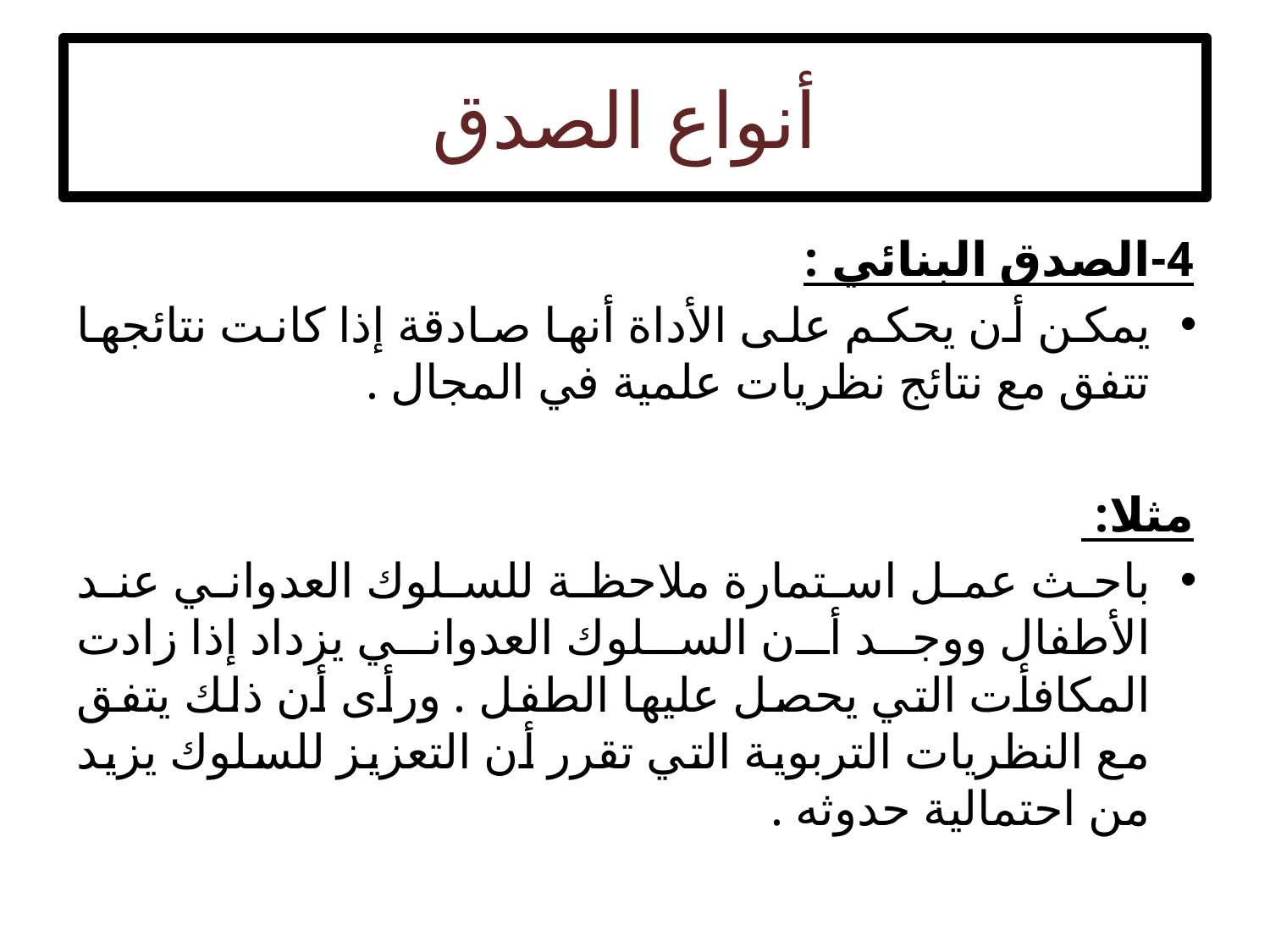

# أنواع الصدق
4-الصدق البنائي :
يمكن أن يحكم على الأداة أنها صادقة إذا كانت نتائجها تتفق مع نتائج نظريات علمية في المجال .

مثلا:
باحث عمل استمارة ملاحظة للسلوك العدواني عند الأطفال ووجد أن السلوك العدواني يزداد إذا زادت المكافأت التي يحصل عليها الطفل . ورأى أن ذلك يتفق مع النظريات التربوية التي تقرر أن التعزيز للسلوك يزيد من احتمالية حدوثه .